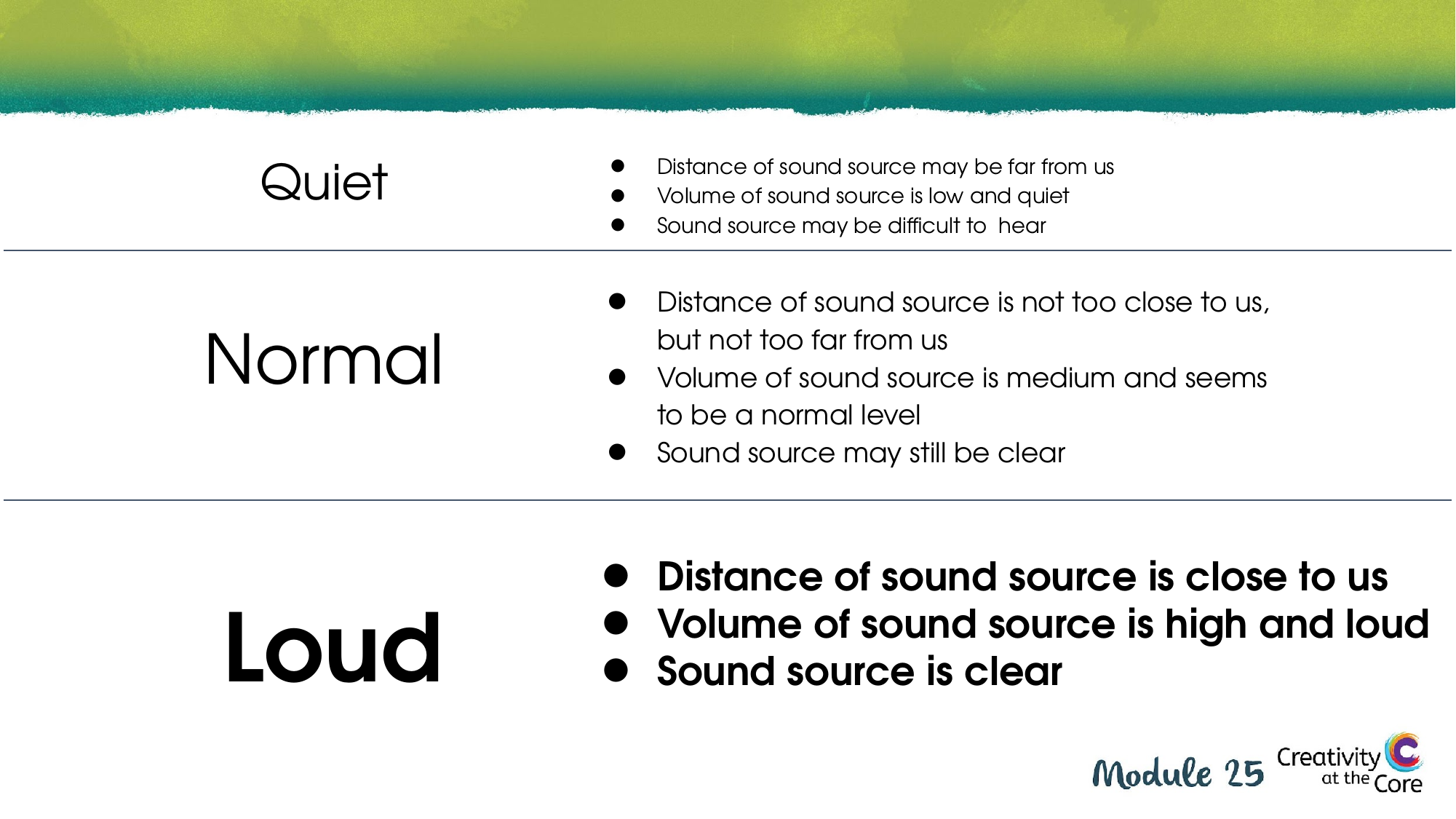

Quiet

Distance of sound source may be far from us
Volume of sound source is low and quiet
Sound source may be difficult to  hear
Distance of sound source is not too close to us, but not too far from us
Volume of sound source is medium and seems to be a normal level
Sound source may still be clear
Normal

Distance of sound source is close to us
Volume of sound source is high and loud
Sound source is clear

Loud